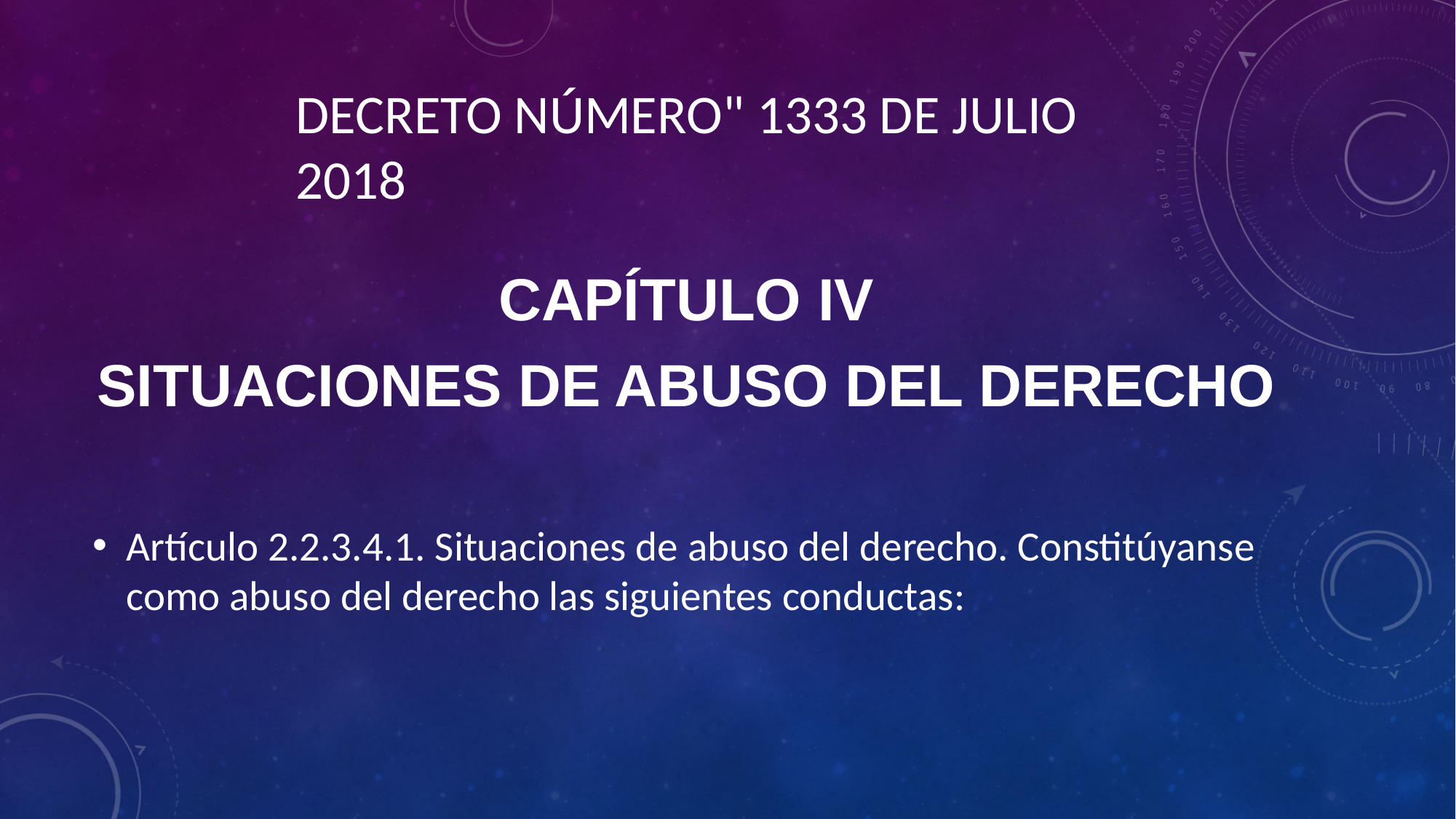

# DECRETO NÚMERO" 1333 DE julio 2018
CAPÍTULO IV
SITUACIONES DE ABUSO DEL DERECHO

Artículo 2.2.3.4.1. Situaciones de abuso del derecho. Constitúyanse como abuso del derecho las siguientes conductas: